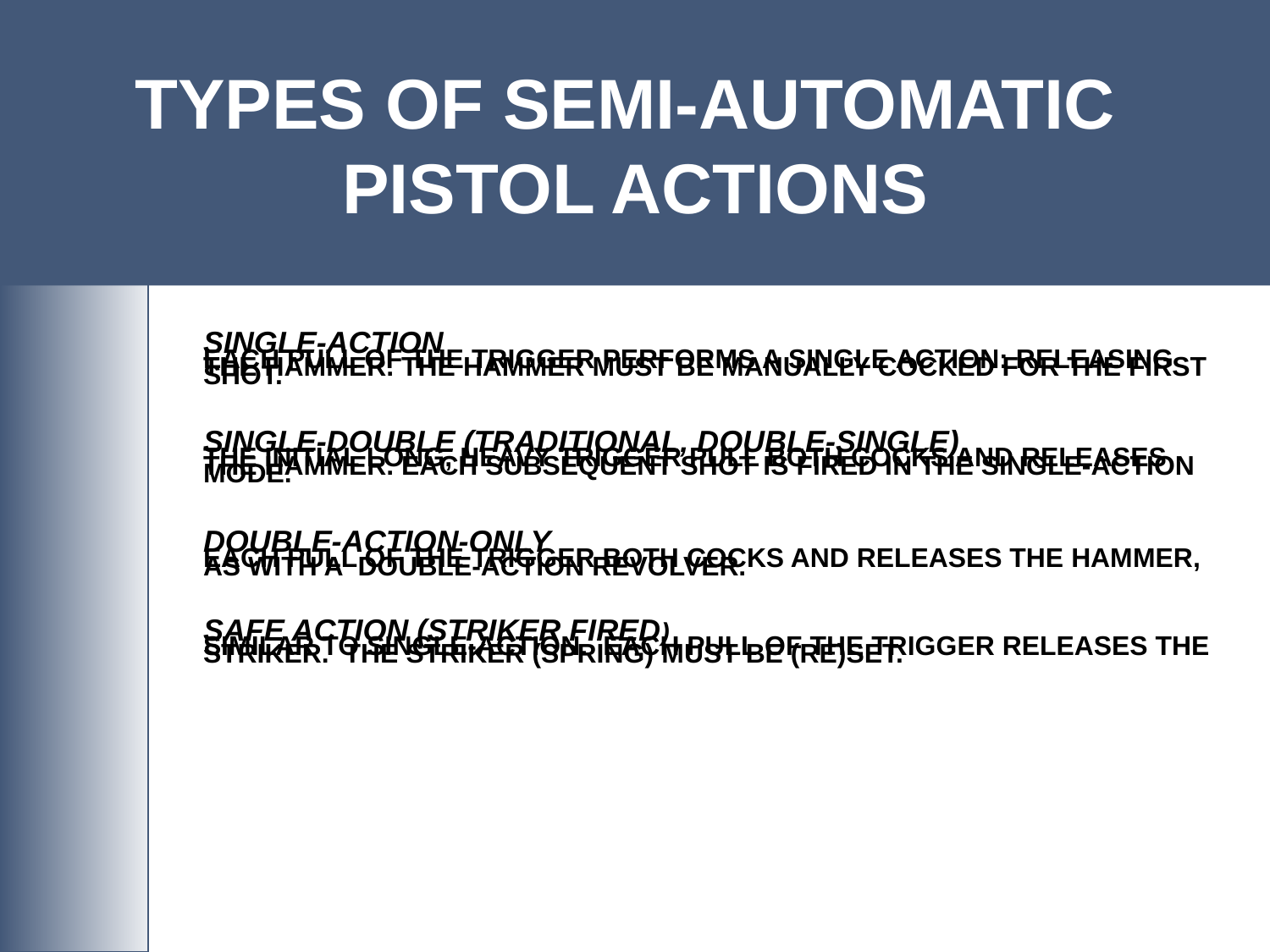

# TYPES OF SEMI-AUTOMATIC PISTOL ACTIONS

SINGLE-ACTION
EACH PULL OF THE TRIGGER PERFORMS A SINGLE ACTION: RELEASING THE HAMMER. THE HAMMER MUST BE MANUALLY COCKED FOR THE FIRST SHOT.

SINGLE-DOUBLE (TRADITIONAL, DOUBLE-SINGLE)
THE INITIAL LONG, HEAVY TRIGGER PULL BOTH COCKS AND RELEASES THE HAMMER. EACH SUBSEQUENT SHOT IS FIRED IN THE SINGLE-ACTION MODE.

DOUBLE-ACTION-ONLY
EACH PULL OF THE TRIGGER BOTH COCKS AND RELEASES THE HAMMER, AS WITH A  DOUBLE-ACTION REVOLVER.

SAFE ACTION (STRIKER FIRED)
SIMILAR TO SINGLE-ACTION.  EACH PULL OF THE TRIGGER RELEASES THE STRIKER.  THE STRIKER (SPRING) MUST BE (RE)SET.